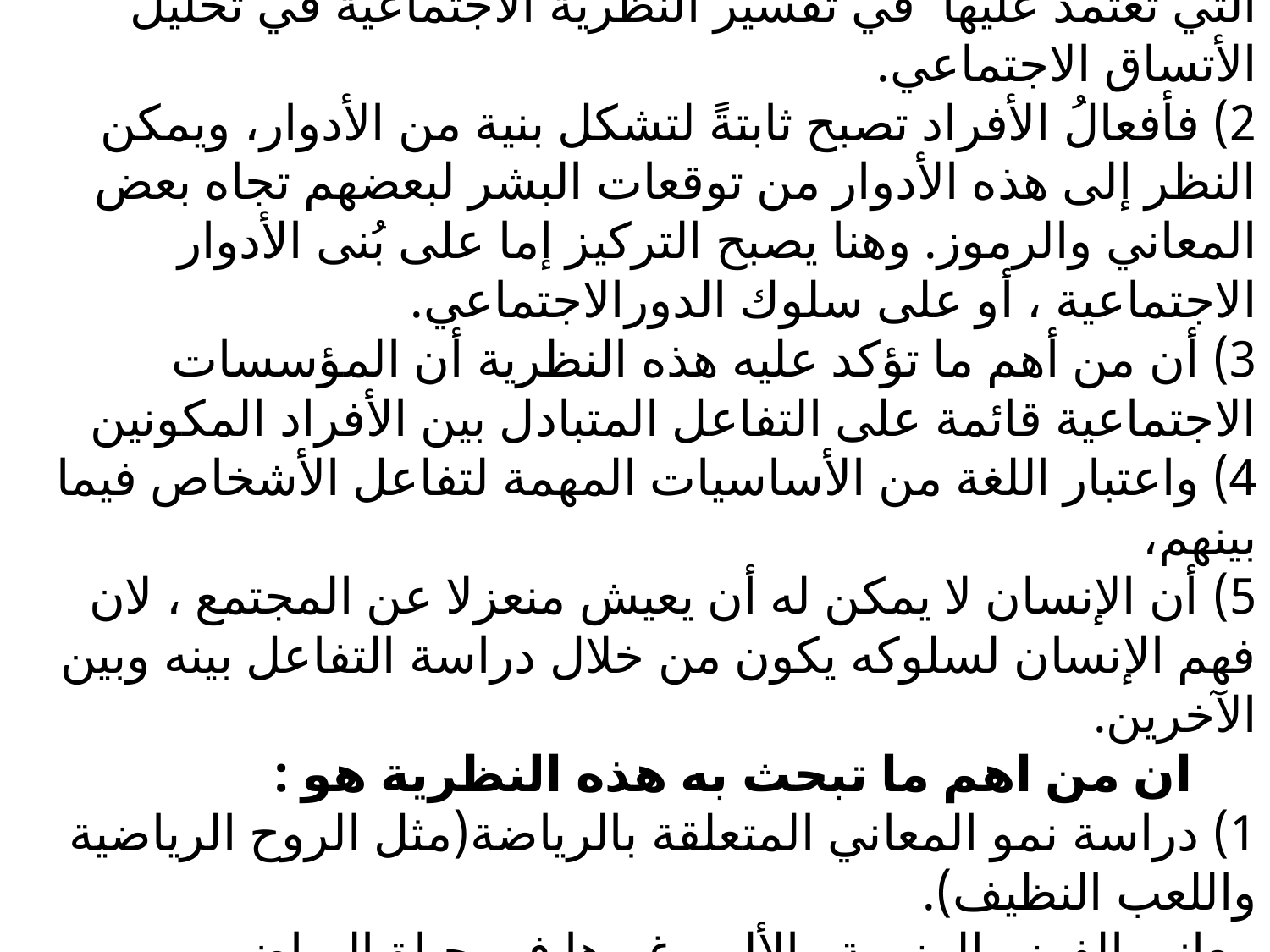

# ثالثا : نظرية التفاعل الرمزي Symbolic Interactionalism 1) تعتبرُ نظرية التفاعل الرمزي واحدةٌ من المحاور الأساسيةِ التي تعتمدُ عليها  في تفسير النظرية الاجتماعية في تحليل الأتساق الاجتماعي. 2) فأفعالُ الأفراد تصبح ثابتةً لتشكل بنية من الأدوار، ويمكن النظر إلى هذه الأدوار من توقعات البشر لبعضهم تجاه بعض المعاني والرموز. وهنا يصبح التركيز إما على بُنى الأدوار الاجتماعية ، أو على سلوك الدورالاجتماعي. 3) أن من أهم ما تؤكد عليه هذه النظرية أن المؤسسات الاجتماعية قائمة على التفاعل المتبادل بين الأفراد المكونين 4) واعتبار اللغة من الأساسيات المهمة لتفاعل الأشخاص فيما بينهم، 5) أن الإنسان لا يمكن له أن يعيش منعزلا عن المجتمع ، لان فهم الإنسان لسلوكه يكون من خلال دراسة التفاعل بينه وبين الآخرين. ان من اهم ما تبحث به هذه النظرية هو : 1) دراسة نمو المعاني المتعلقة بالرياضة(مثل الروح الرياضية واللعب النظيف). معاني الفوز والهزيمة والألم وغيرها في حياة الرياضي  . 2) دراسة الخبرات التي يحصل عليها الرياضي خلال ممارسته للنشاط الرياضي